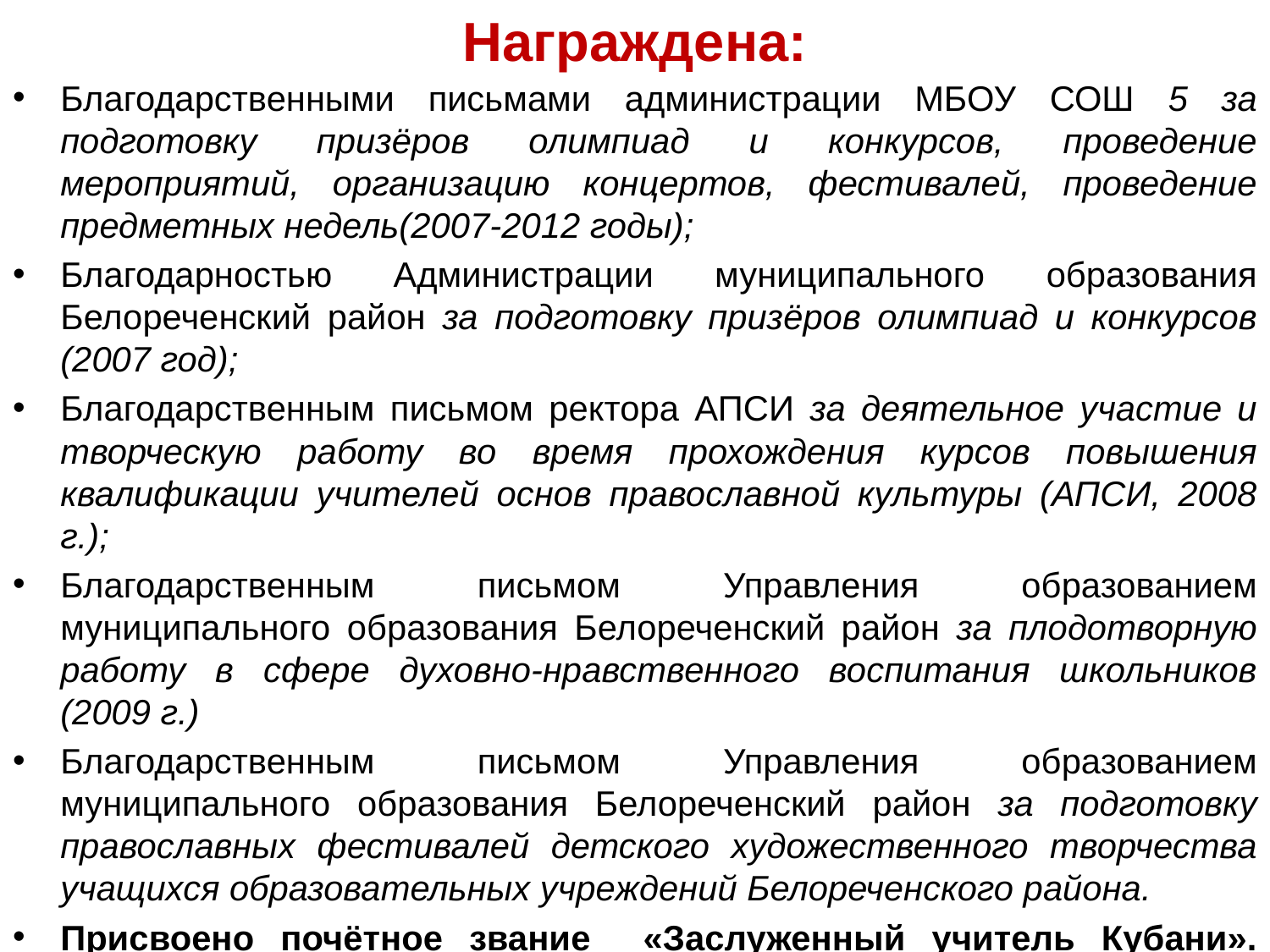

# Награждена:
Благодарственными письмами администрации МБОУ СОШ 5 за подготовку призёров олимпиад и конкурсов, проведение мероприятий, организацию концертов, фестивалей, проведение предметных недель(2007-2012 годы);
Благодарностью Администрации муниципального образования Белореченский район за подготовку призёров олимпиад и конкурсов (2007 год);
Благодарственным письмом ректора АПСИ за деятельное участие и творческую работу во время прохождения курсов повышения квалификации учителей основ православной культуры (АПСИ, 2008 г.);
Благодарственным письмом Управления образованием муниципального образования Белореченский район за плодотворную работу в сфере духовно-нравственного воспитания школьников (2009 г.)
Благодарственным письмом Управления образованием муниципального образования Белореченский район за подготовку православных фестивалей детского художественного творчества учащихся образовательных учреждений Белореченского района.
Присвоено почётное звание  «Заслуженный учитель Кубани». Постановление главы администрации (губернатора) Краснодарского края от 11.09.2012. года № 1060.